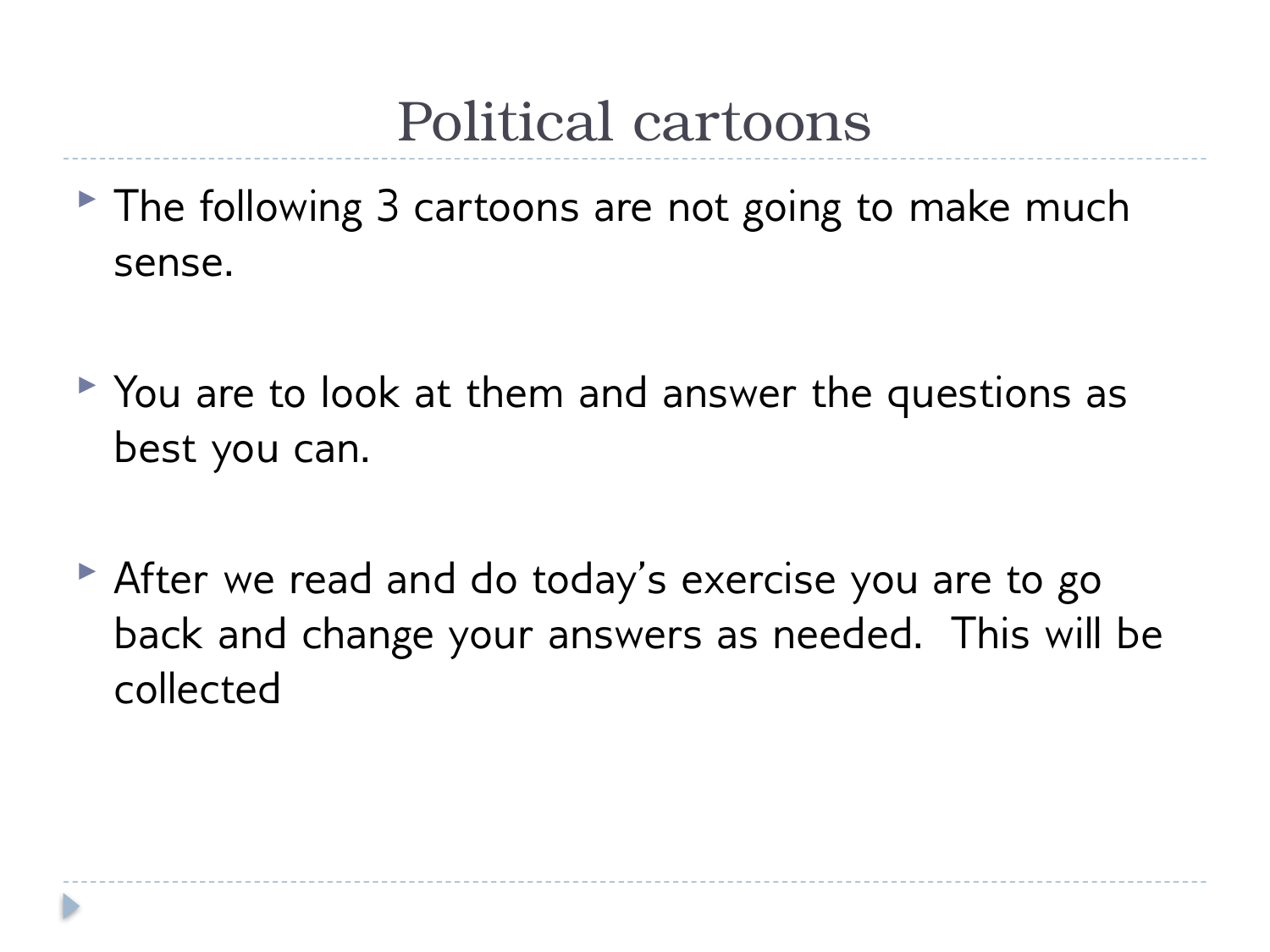

# Political cartoons
The following 3 cartoons are not going to make much sense.

You are to look at them and answer the questions as best you can.

After we read and do today’s exercise you are to go back and change your answers as needed.  This will be collected